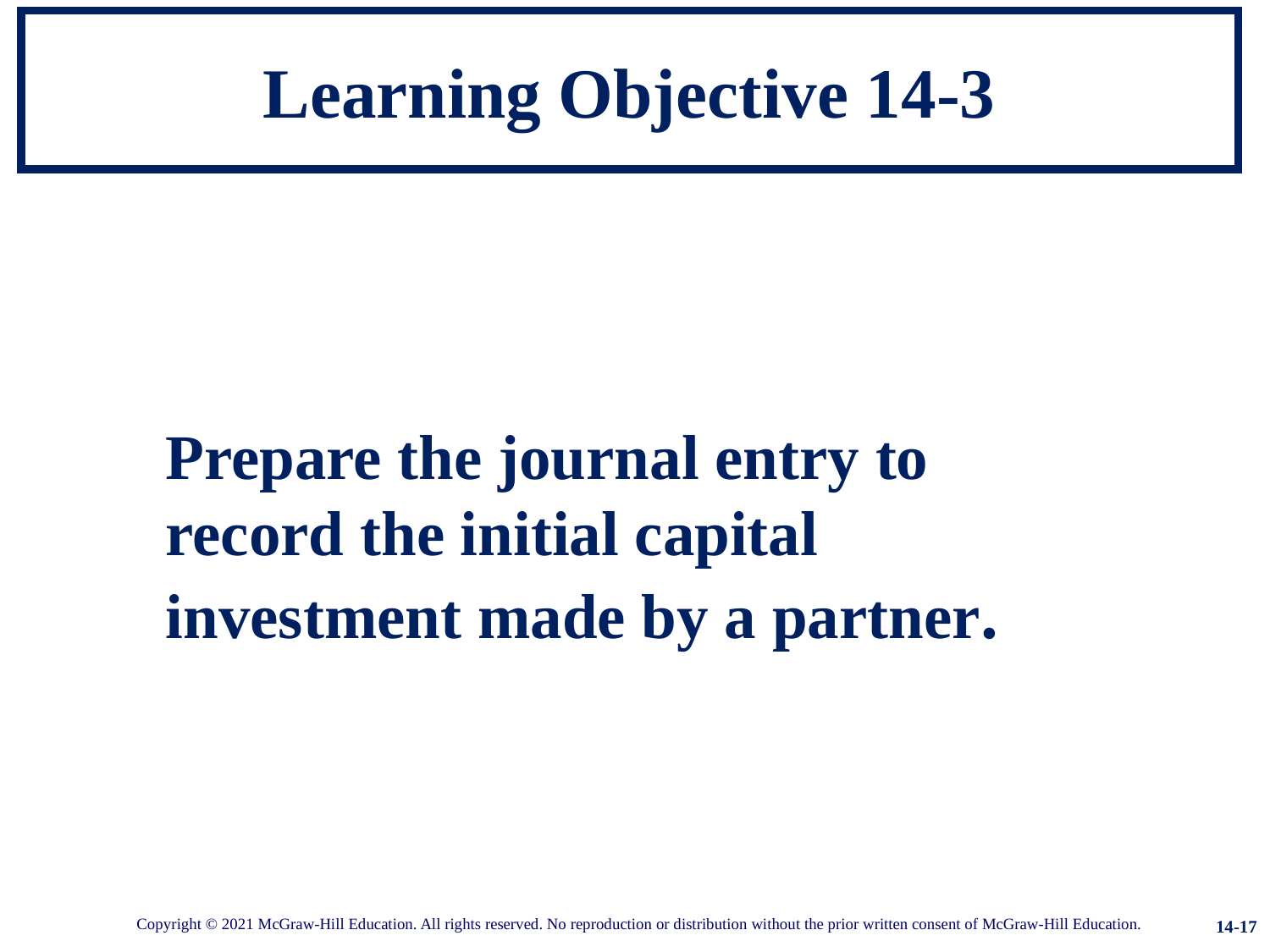

# Learning Objective 14-3
Prepare the journal entry to record the initial capital investment made by a partner.
14-17
Copyright © 2021 McGraw-Hill Education. All rights reserved. No reproduction or distribution without the prior written consent of McGraw-Hill Education.